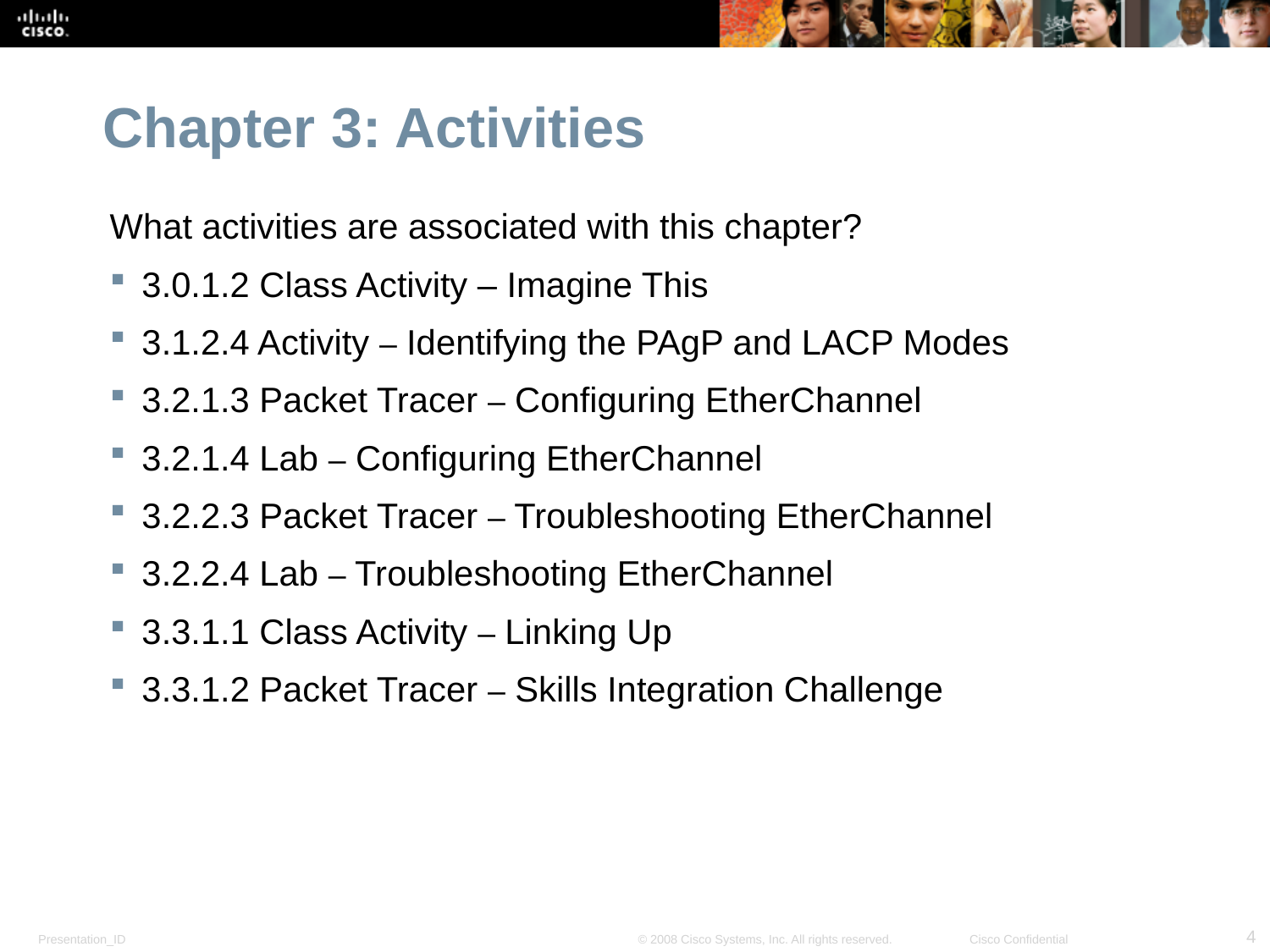

Chapter 3: Activities
What activities are associated with this chapter?
3.0.1.2 Class Activity – Imagine This
3.1.2.4 Activity – Identifying the PAgP and LACP Modes
3.2.1.3 Packet Tracer – Configuring EtherChannel
3.2.1.4 Lab – Configuring EtherChannel
3.2.2.3 Packet Tracer – Troubleshooting EtherChannel
3.2.2.4 Lab – Troubleshooting EtherChannel
3.3.1.1 Class Activity – Linking Up
3.3.1.2 Packet Tracer – Skills Integration Challenge